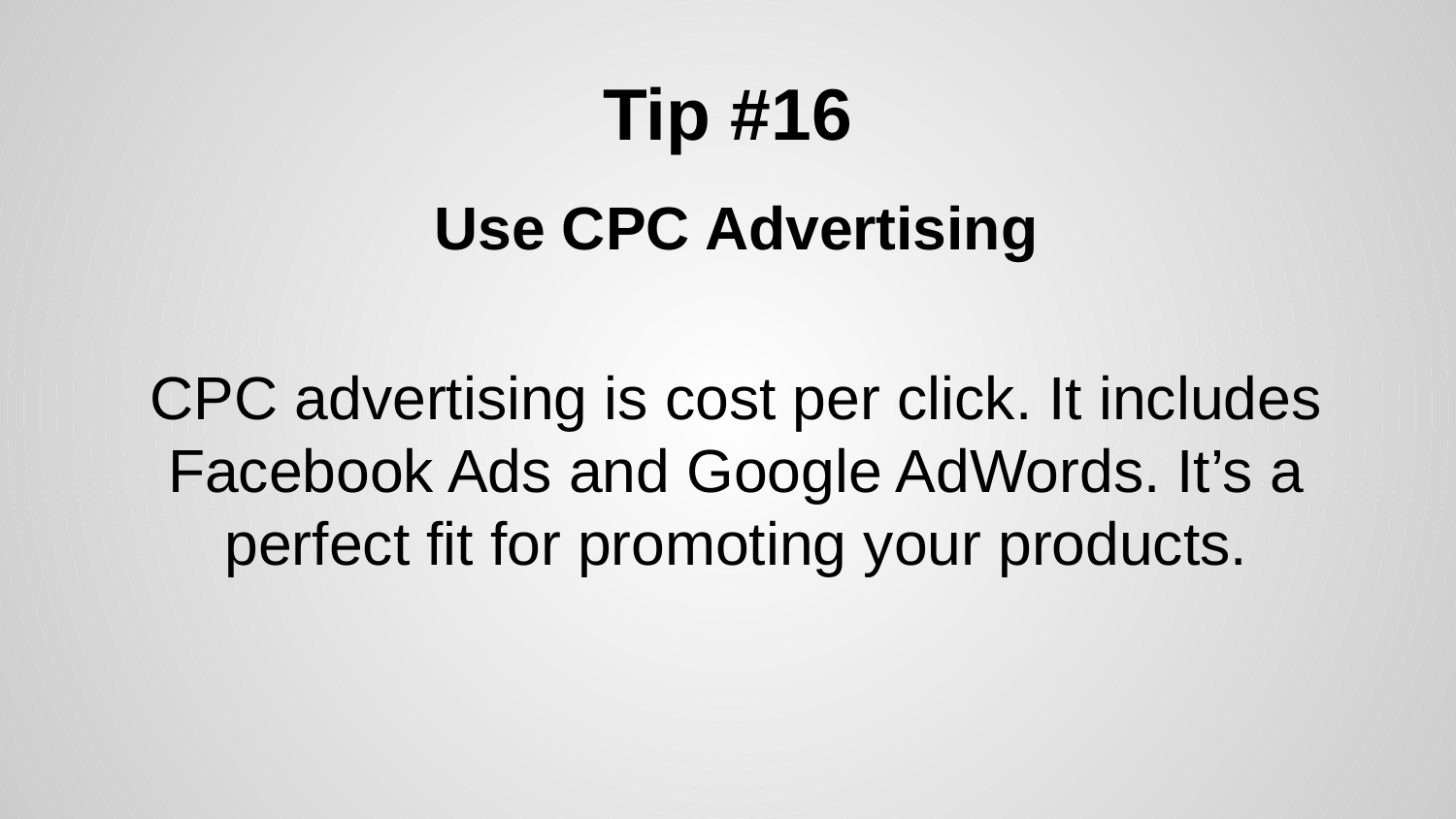

# Tip #16

Use CPC Advertising

CPC advertising is cost per click. It includes Facebook Ads and Google AdWords. It’s a perfect fit for promoting your products.